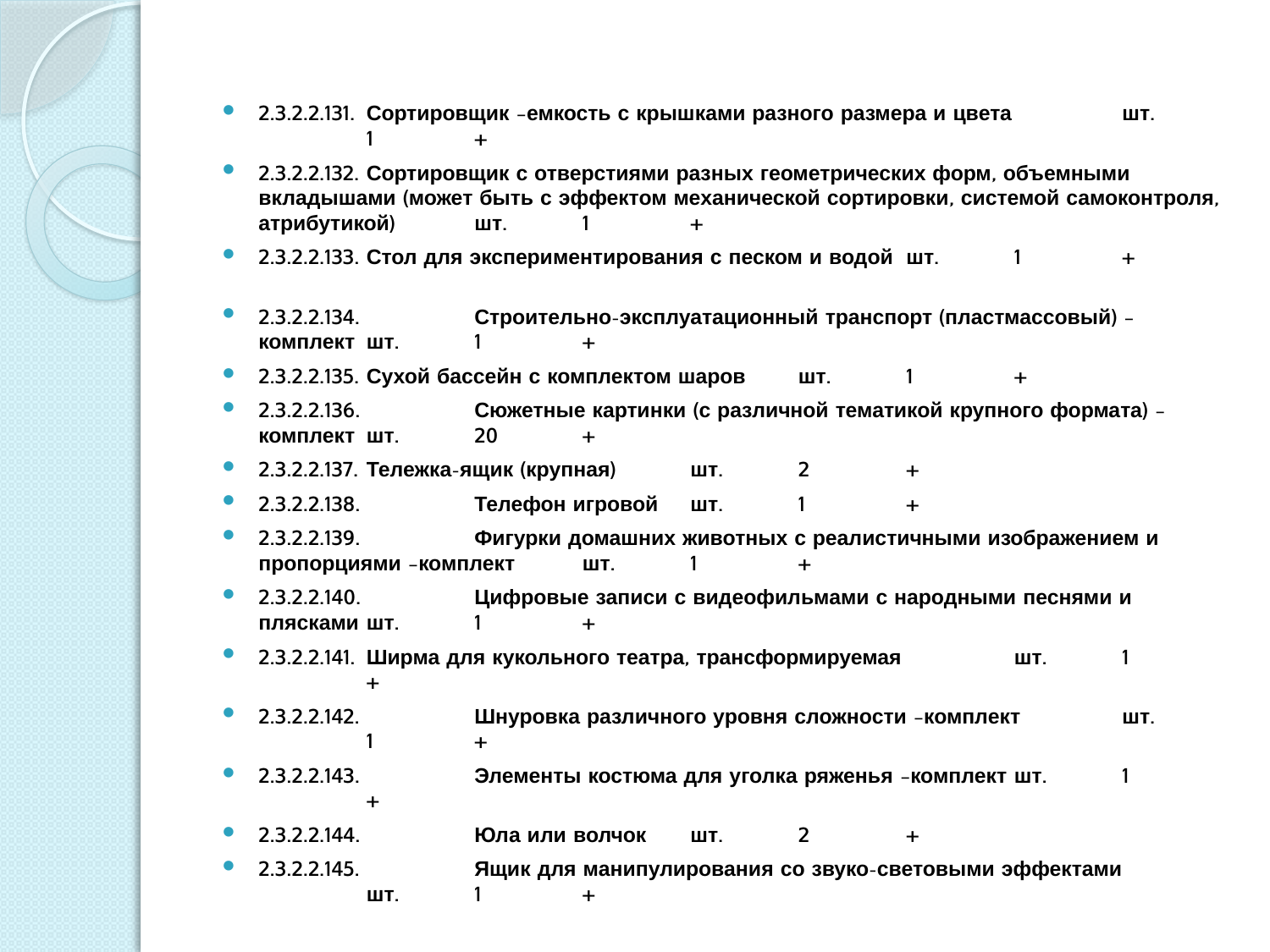

#

2.3.2.2.131. 	Сортировщик –емкость с крышками разного размера и цвета 	шт. 	1 	+
2.3.2.2.132. 	Сортировщик с отверстиями разных геометрических форм, объемными вкладышами (может быть с эффектом механической сортировки, системой самоконтроля, атрибутикой) 	шт. 	1 	+
2.3.2.2.133. 	Стол для экспериментирования с песком и водой 	шт. 	1 	+
2.3.2.2.134. 	Строительно-эксплуатационный транспорт (пластмассовый) –комплект 	шт. 	1 	+
2.3.2.2.135. 	Сухой бассейн с комплектом шаров 	шт. 	1 	+
2.3.2.2.136. 	Сюжетные картинки (с различной тематикой крупного формата) –комплект 	шт. 	20 	+
2.3.2.2.137. 	Тележка-ящик (крупная) 	шт. 	2 	+
2.3.2.2.138. 	Телефон игровой 	шт. 	1 	+
2.3.2.2.139. 	Фигурки домашних животных с реалистичными изображением и пропорциями –комплект 	шт. 	1 	+
2.3.2.2.140. 	Цифровые записи с видеофильмами с народными песнями и плясками 	шт. 	1 	+
2.3.2.2.141. 	Ширма для кукольного театра, трансформируемая 	шт. 	1 	+
2.3.2.2.142. 	Шнуровка различного уровня сложности –комплект 	шт. 	1 	+
2.3.2.2.143. 	Элементы костюма для уголка ряженья –комплект 	шт. 	1 	+
2.3.2.2.144. 	Юла или волчок 	шт. 	2 	+
2.3.2.2.145. 	Ящик для манипулирования со звуко-световыми эффектами 	шт. 	1 	+